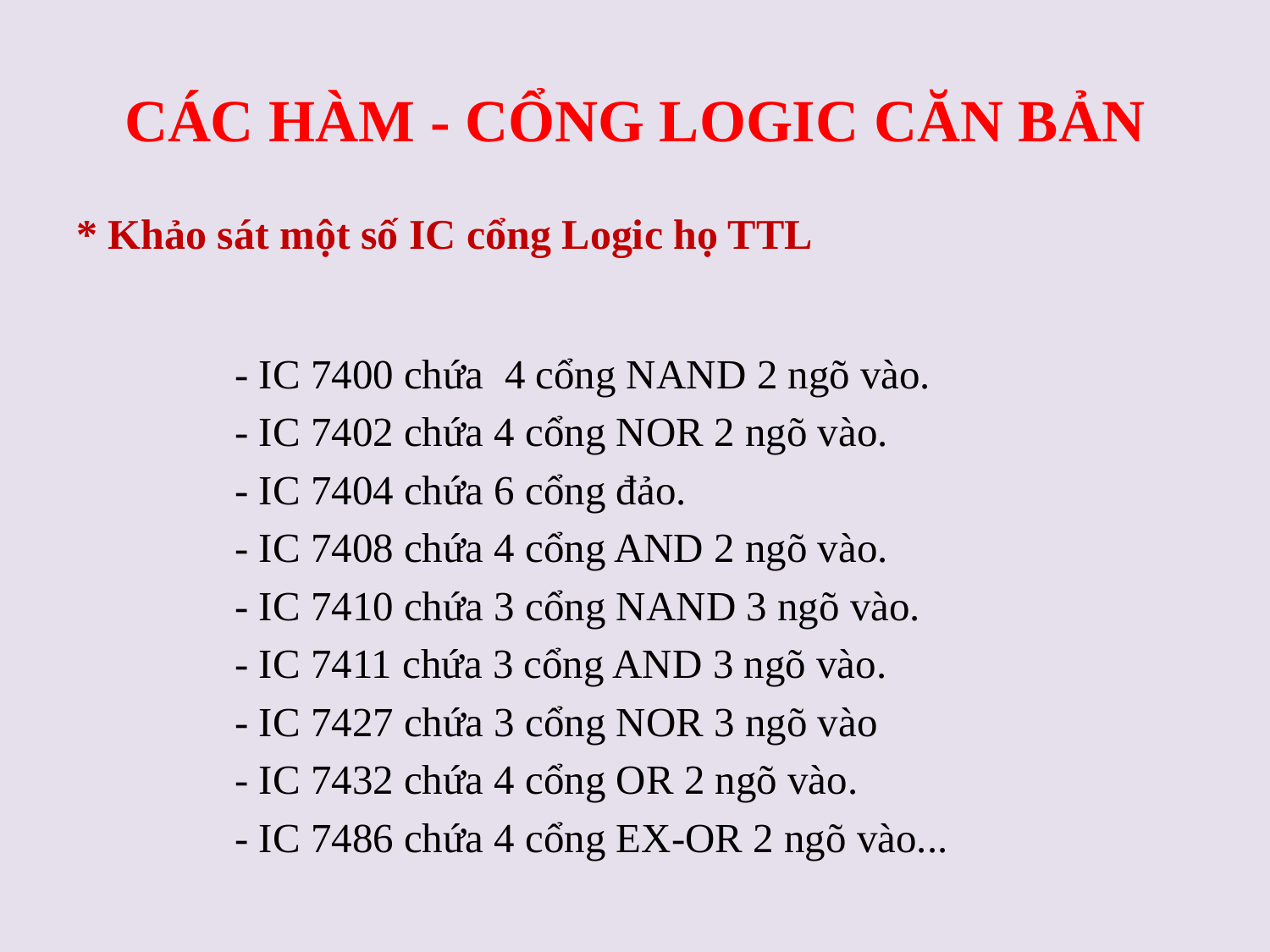

# CÁC HÀM - CỔNG LOGIC CĂN BẢN
* Khảo sát một số IC cổng Logic họ TTL
- IC 7400 chứa  4 cổng NAND 2 ngõ vào.
- IC 7402 chứa 4 cổng NOR 2 ngõ vào.
- IC 7404 chứa 6 cổng đảo.
- IC 7408 chứa 4 cổng AND 2 ngõ vào.
- IC 7410 chứa 3 cổng NAND 3 ngõ vào.
- IC 7411 chứa 3 cổng AND 3 ngõ vào.
- IC 7427 chứa 3 cổng NOR 3 ngõ vào
- IC 7432 chứa 4 cổng OR 2 ngõ vào.
- IC 7486 chứa 4 cổng EX-OR 2 ngõ vào...